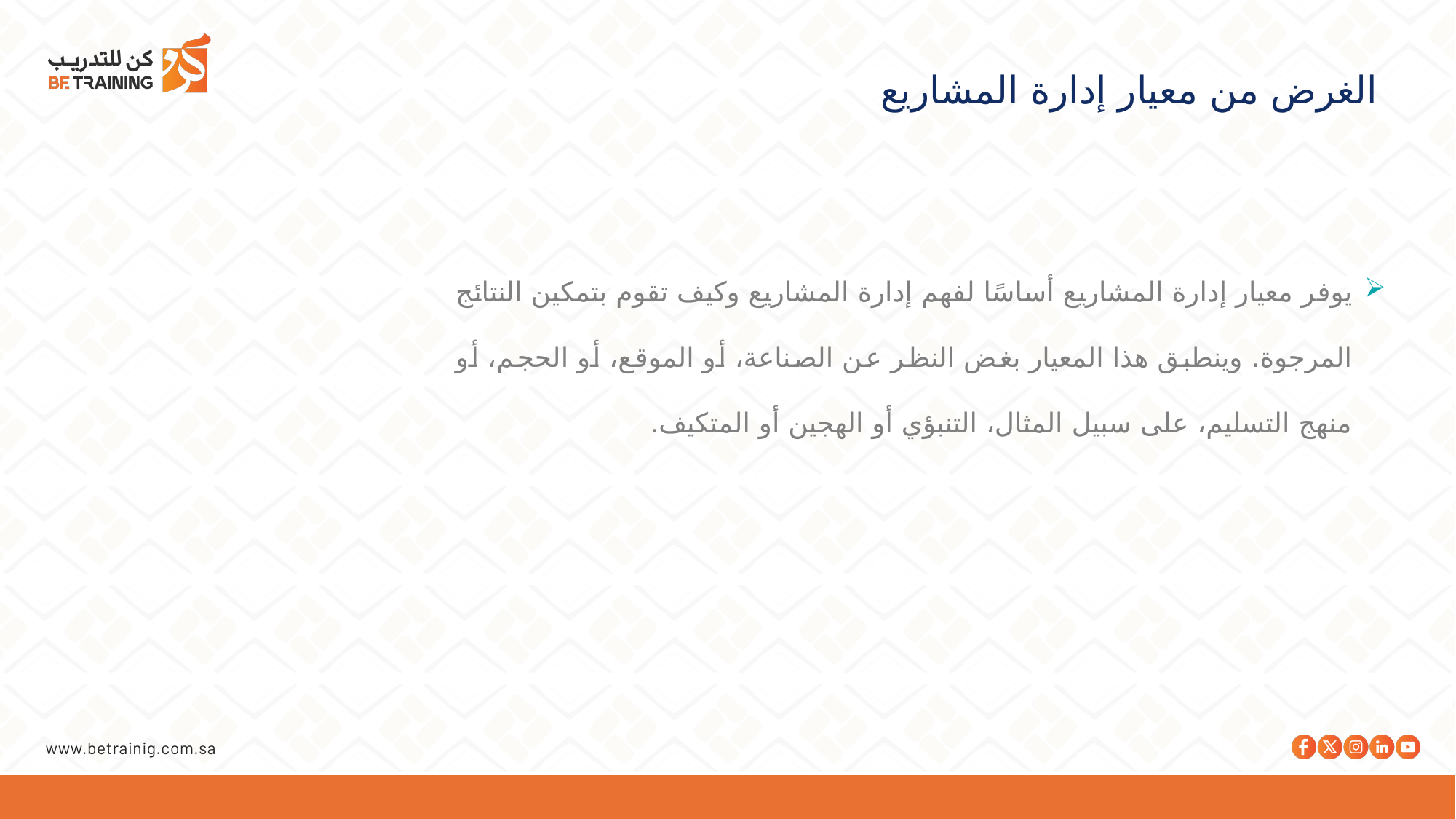

الغرض من معيار إدارة المشاريع
يوفر معيار إدارة المشاريع أساسًا لفهم إدارة المشاريع وكيف تقوم بتمكين النتائج المرجوة. وينطبق هذا المعيار بغض النظر عن الصناعة، أو الموقع، أو الحجم، أو منهج التسليم، على سبيل المثال، التنبؤي أو الهجين أو المتكيف.